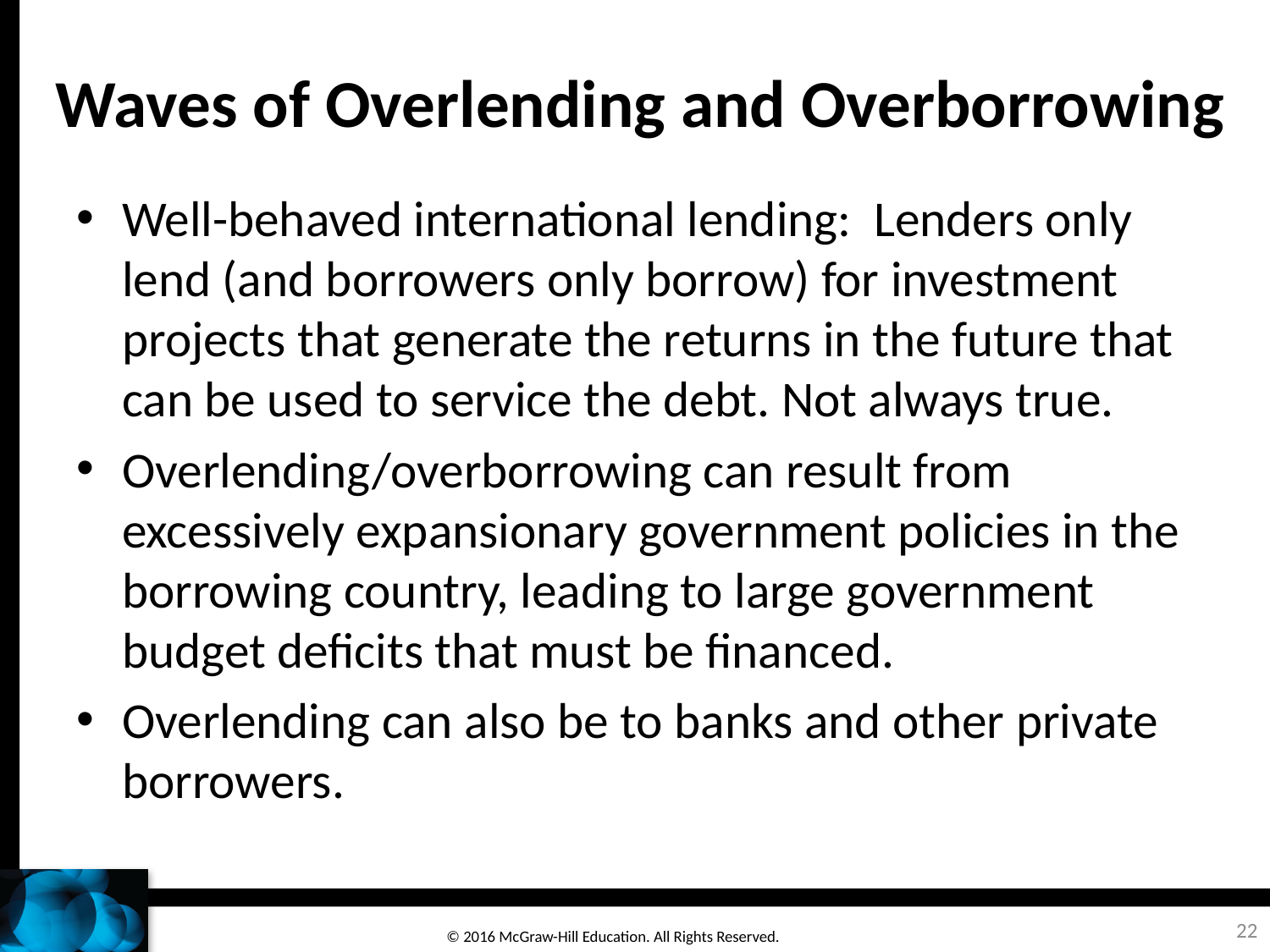

# Waves of Overlending and Overborrowing
Well-behaved international lending:  Lenders only lend (and borrowers only borrow) for investment projects that generate the returns in the future that can be used to service the debt. Not always true.
Overlending/overborrowing can result from excessively expansionary government policies in the borrowing country, leading to large government budget deficits that must be financed.
Overlending can also be to banks and other private borrowers.

22
© 2016 McGraw-Hill Education. All Rights Reserved.